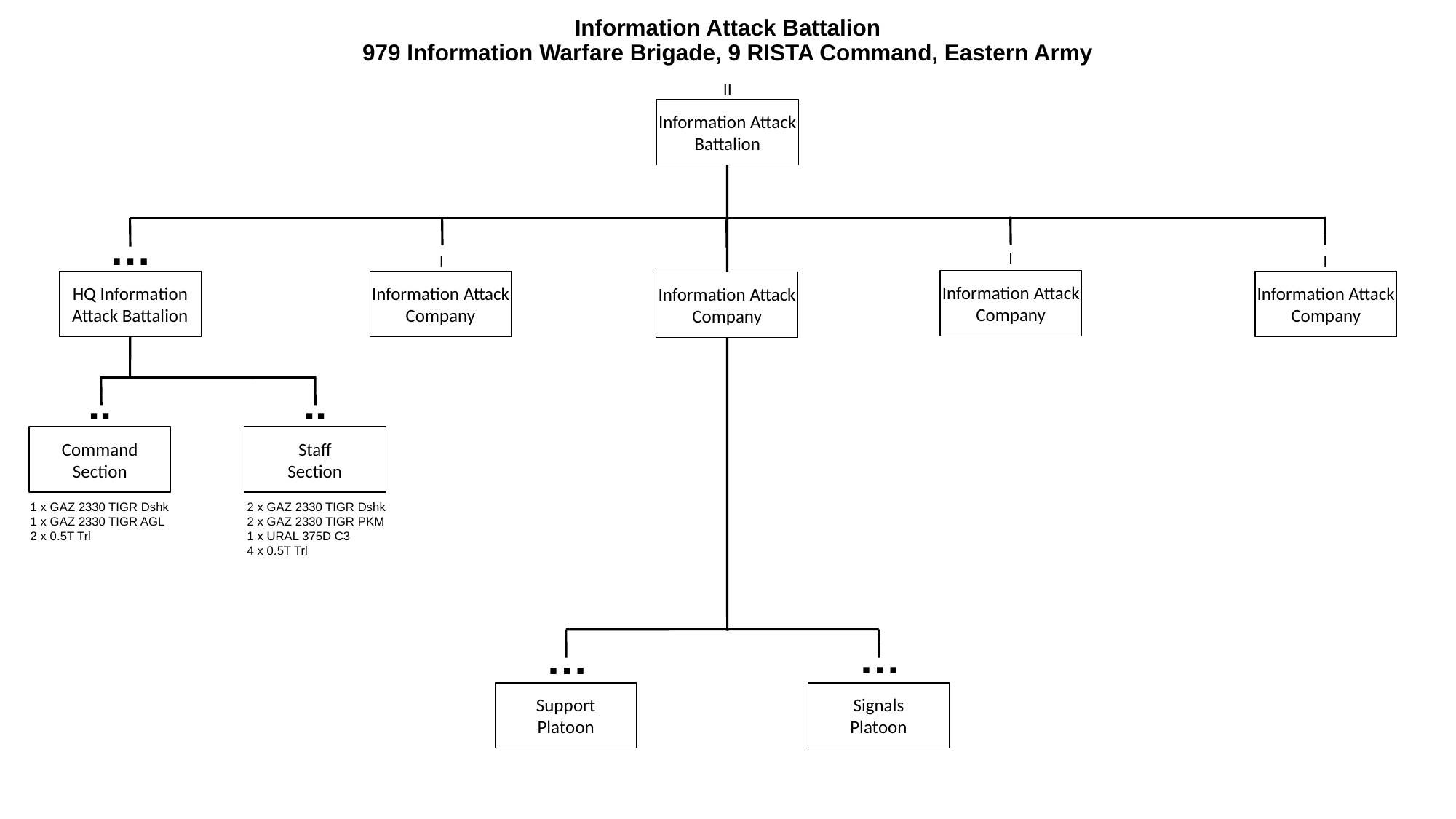

# Information Attack Battalion 979 Information Warfare Brigade, 9 RISTA Command, Eastern Army
II
Information Attack Battalion
…
I
I
I
Information Attack Company
Information Attack
Company
Information Attack Company
HQ Information Attack Battalion
Information Attack Company
..
..
Command
Section
Staff
Section
1 x GAZ 2330 TIGR Dshk
1 x GAZ 2330 TIGR AGL
2 x 0.5T Trl
2 x GAZ 2330 TIGR Dshk
2 x GAZ 2330 TIGR PKM
1 x URAL 375D C3
4 x 0.5T Trl
…
…
Support
Platoon
Signals
Platoon